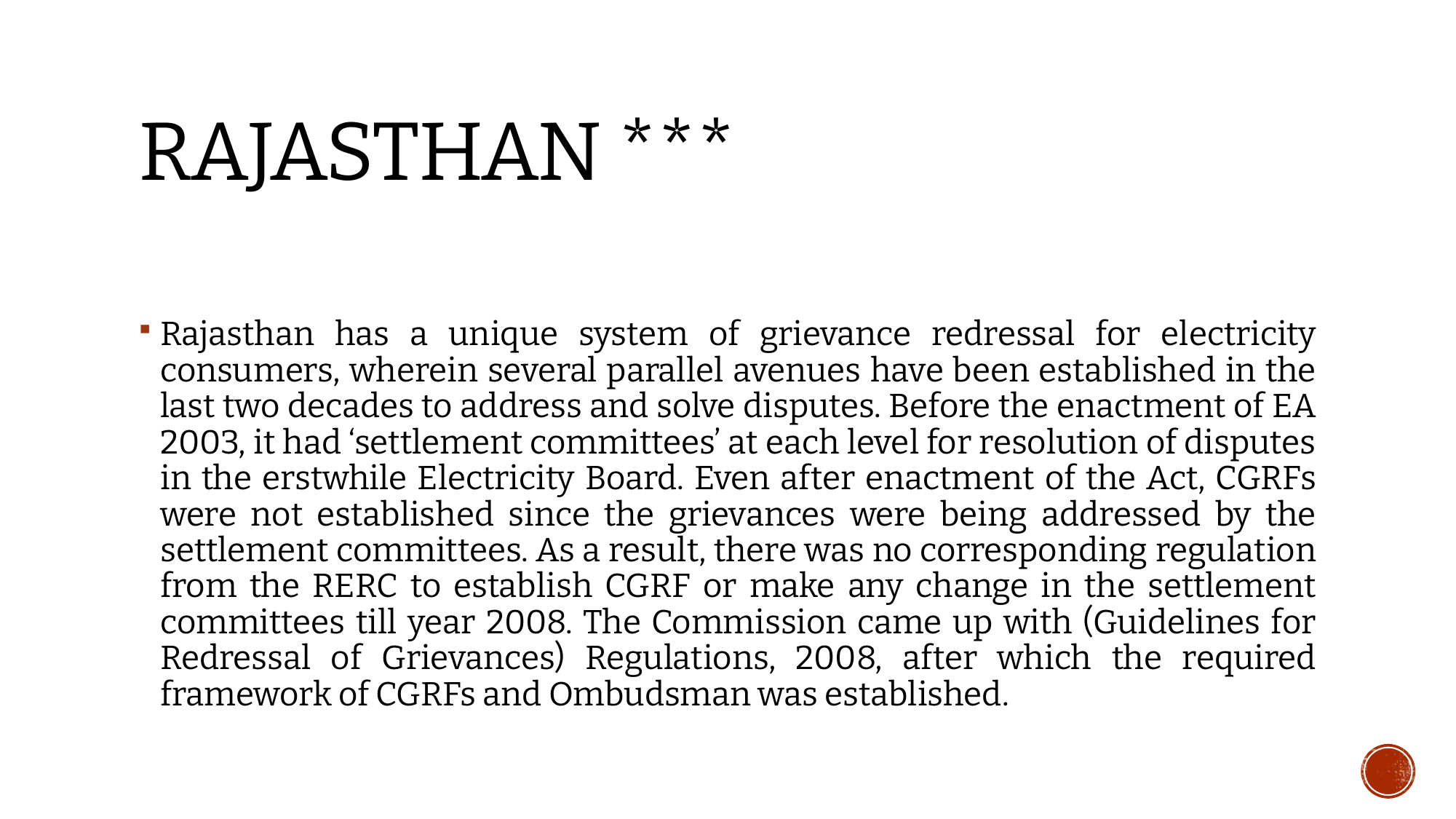

# RAJASTHAN ***

Rajasthan has a unique system of grievance redressal for electricity consumers, wherein several parallel avenues have been established in the last two decades to address and solve disputes. Before the enactment of EA 2003, it had ‘settlement committees’ at each level for resolution of disputes in the erstwhile Electricity Board. Even after enactment of the Act, CGRFs were not established since the grievances were being addressed by the settlement committees. As a result, there was no corresponding regulation from the RERC to establish CGRF or make any change in the settlement committees till year 2008. The Commission came up with (Guidelines for Redressal of Grievances) Regulations, 2008, after which the required framework of CGRFs and Ombudsman was established.